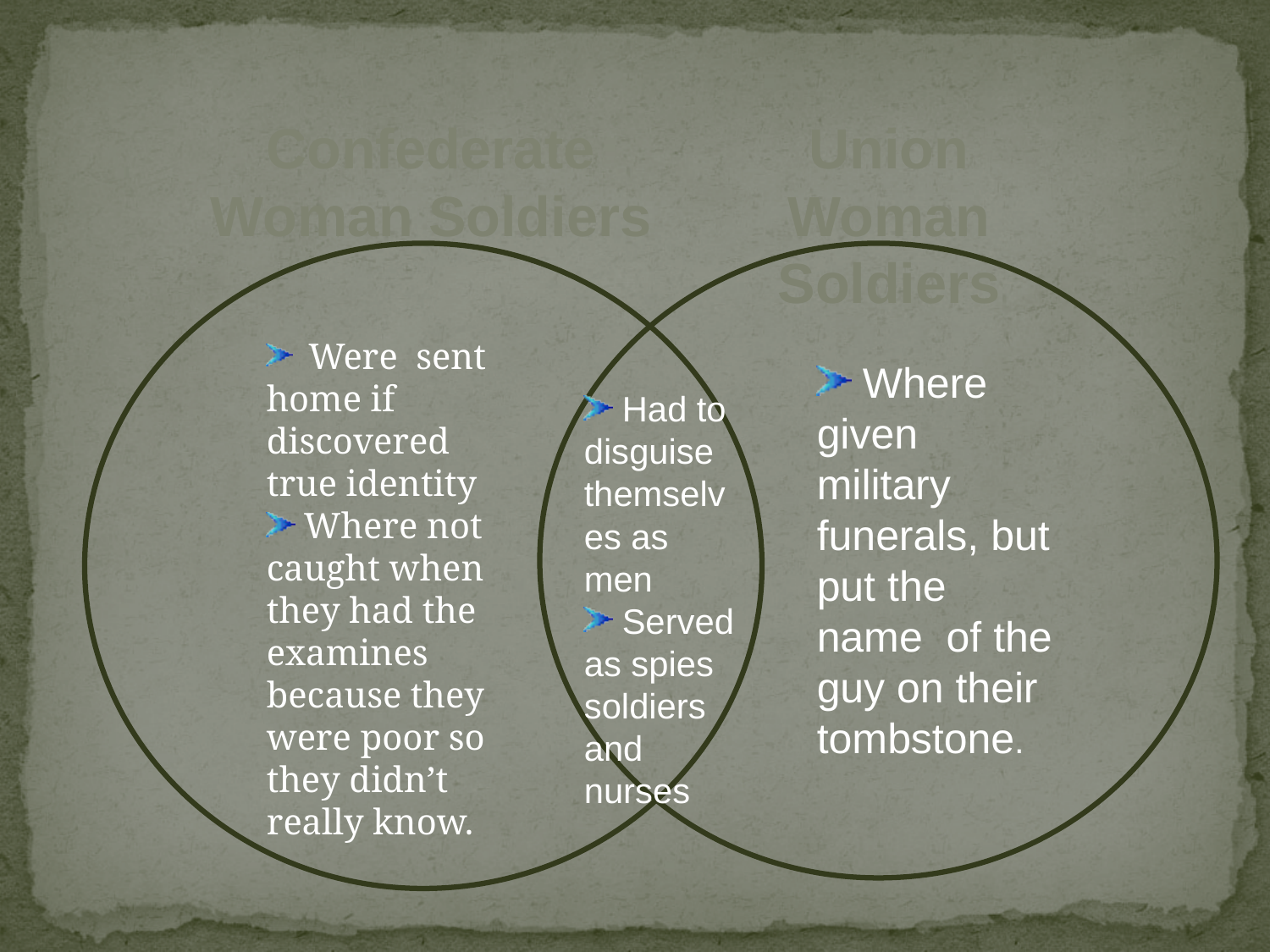

Confederate Woman Soldiers
Union Woman Soldiers

  Were  sent home if discovered true identity
 Where not caught when they had the examines because they were poor so they didn’t really know.
 Where given military funerals, but put the name  of the guy on their tombstone.

 Had to  disguise themselves as men
 Served as spies soldiers and nurses